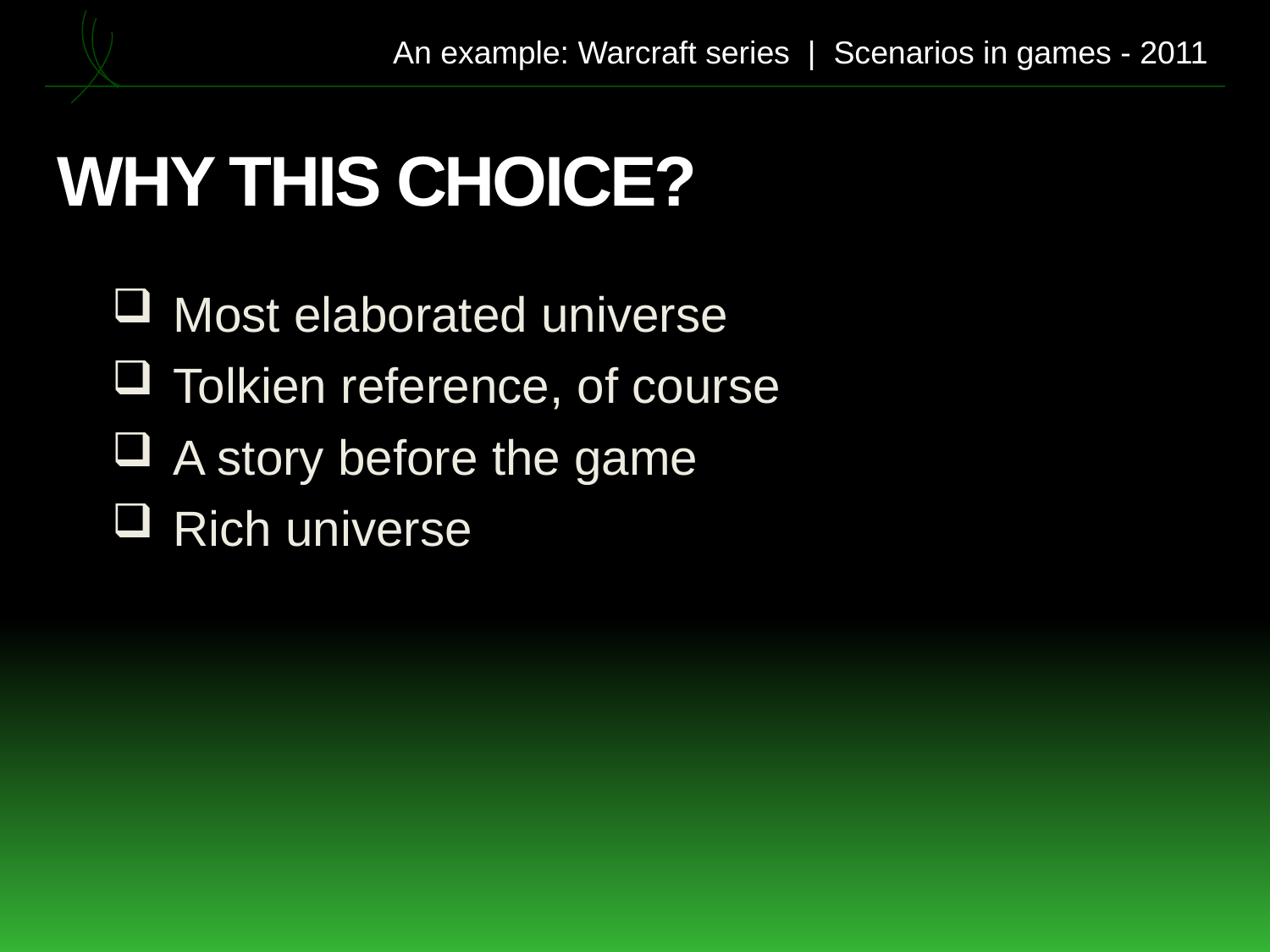

An example: Warcraft series  |  Scenarios in games - 2011
# Why this choice?
 Most elaborated universe
 Tolkien reference, of course
 A story before the game
 Rich universe